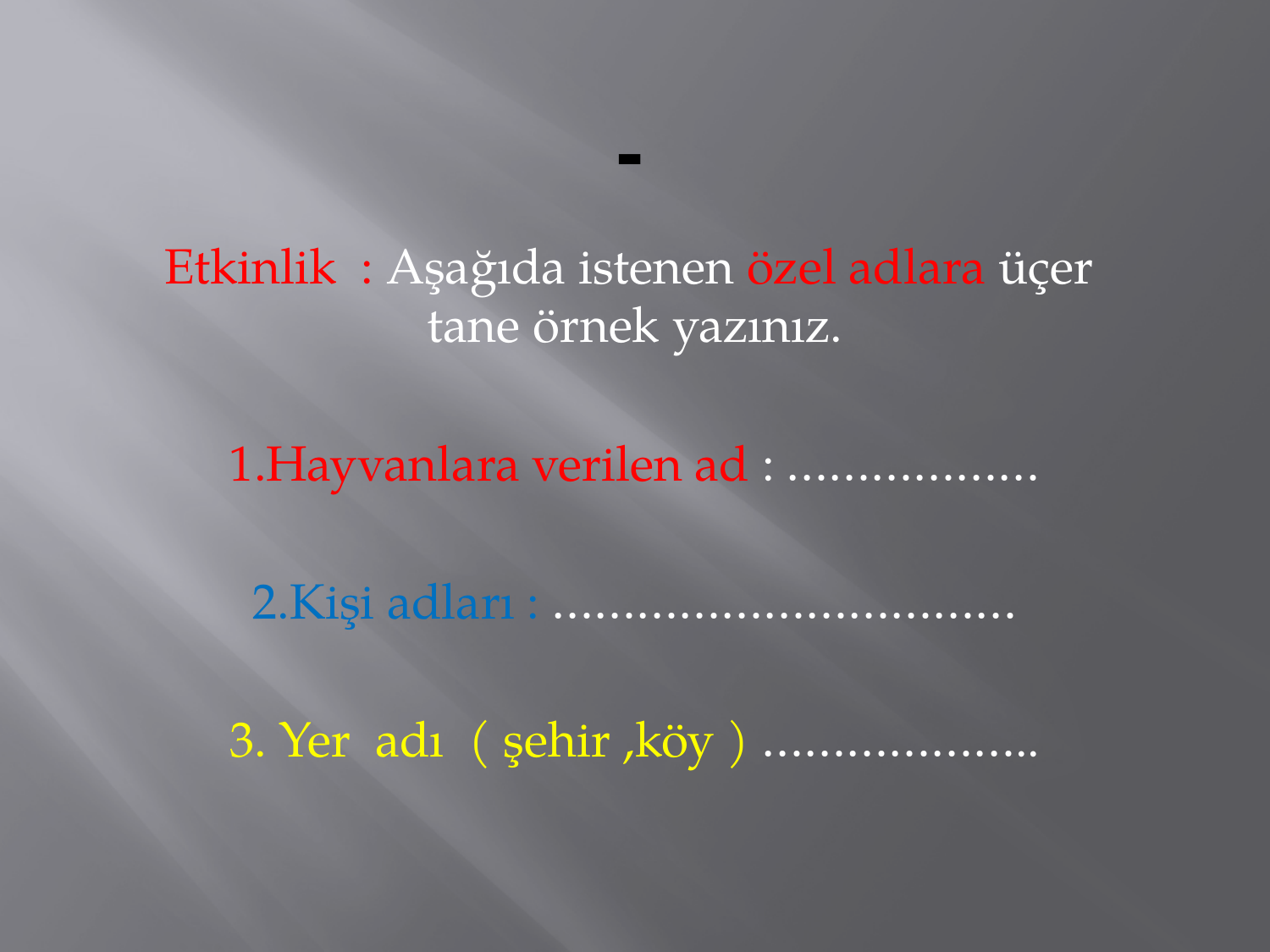

# -
Etkinlik  : Aşağıda istenen özel adlara üçer  tane örnek yazınız.

1.Hayvanlara verilen ad : ………………

2.Kişi adları : ……………………………

3. Yer  adı  ( şehir ,köy ) ………………..